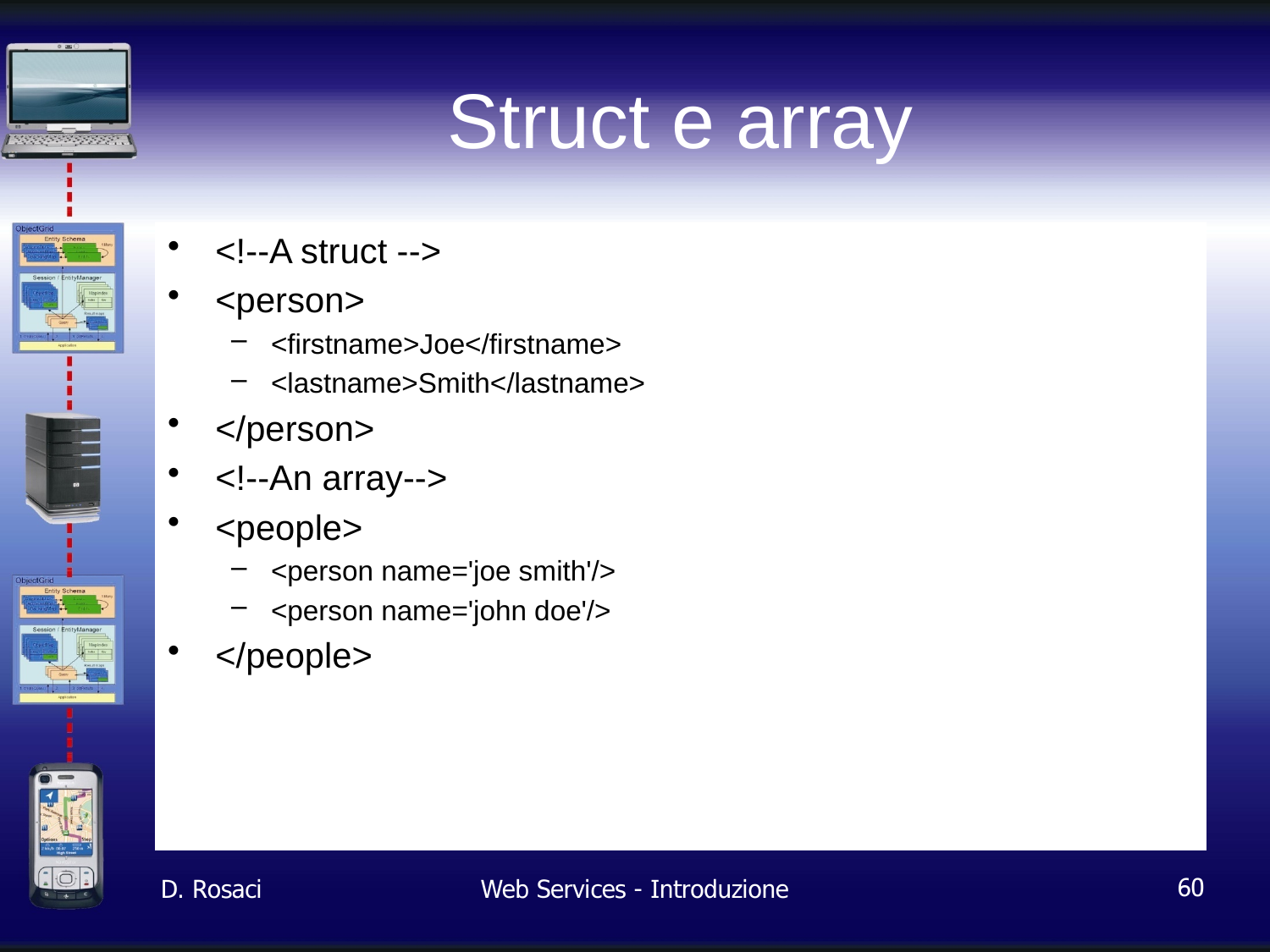

# Struct e array
<!--A struct -->
<person>
<firstname>Joe</firstname>
<lastname>Smith</lastname>
</person>
<!--An array-->
<people>
<person name='joe smith'/>
<person name='john doe'/>
</people>
D. Rosaci
Web Services - Introduzione